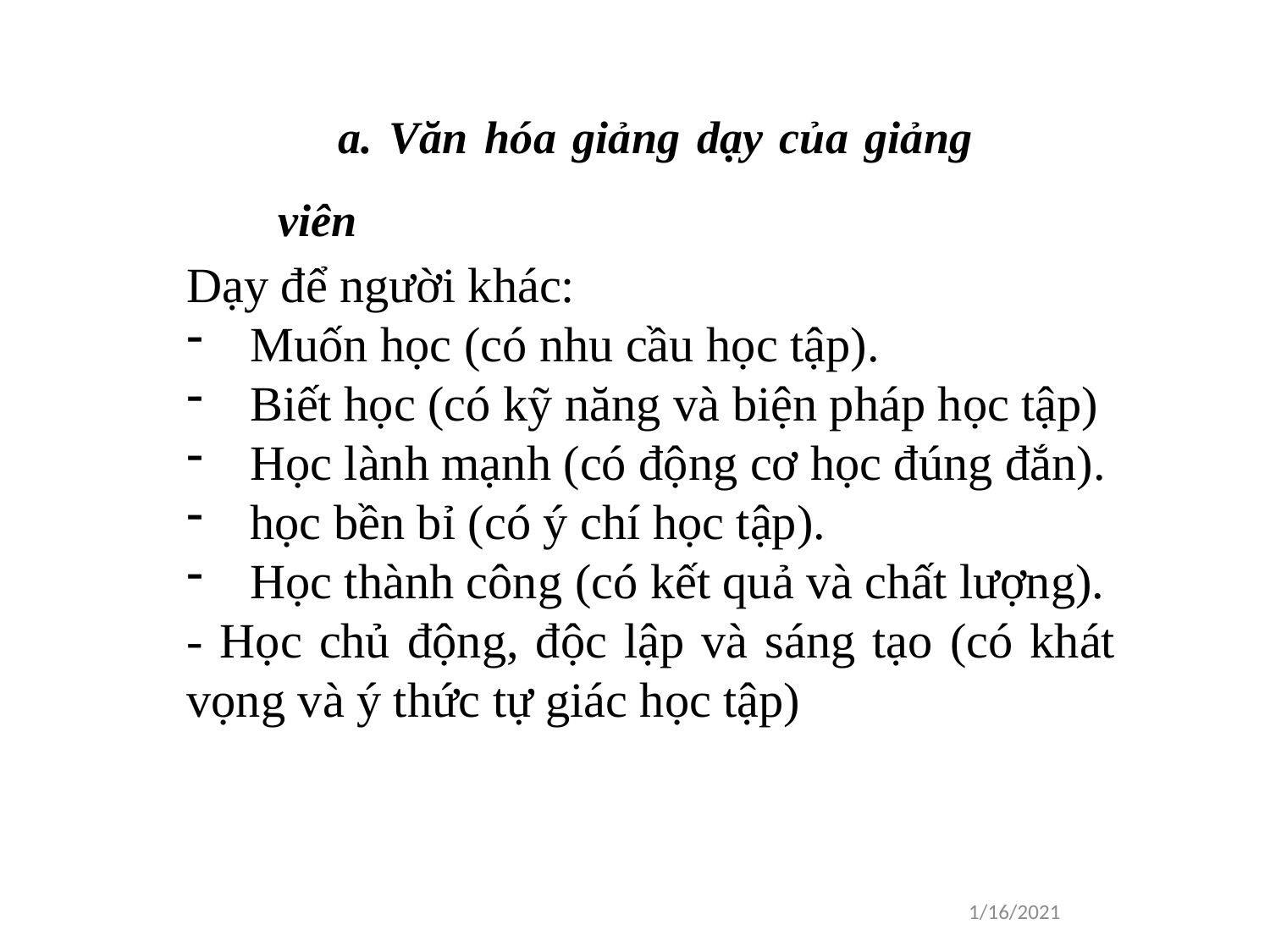

a. Văn hóa giảng dạy của giảng viên
Dạy để người khác:
Muốn học (có nhu cầu học tập).
Biết học (có kỹ năng và biện pháp học tập)
Học lành mạnh (có động cơ học đúng đắn).
học bền bỉ (có ý chí học tập).
Học thành công (có kết quả và chất lượng).
- Học chủ động, độc lập và sáng tạo (có khát vọng và ý thức tự giác học tập)
1/16/2021